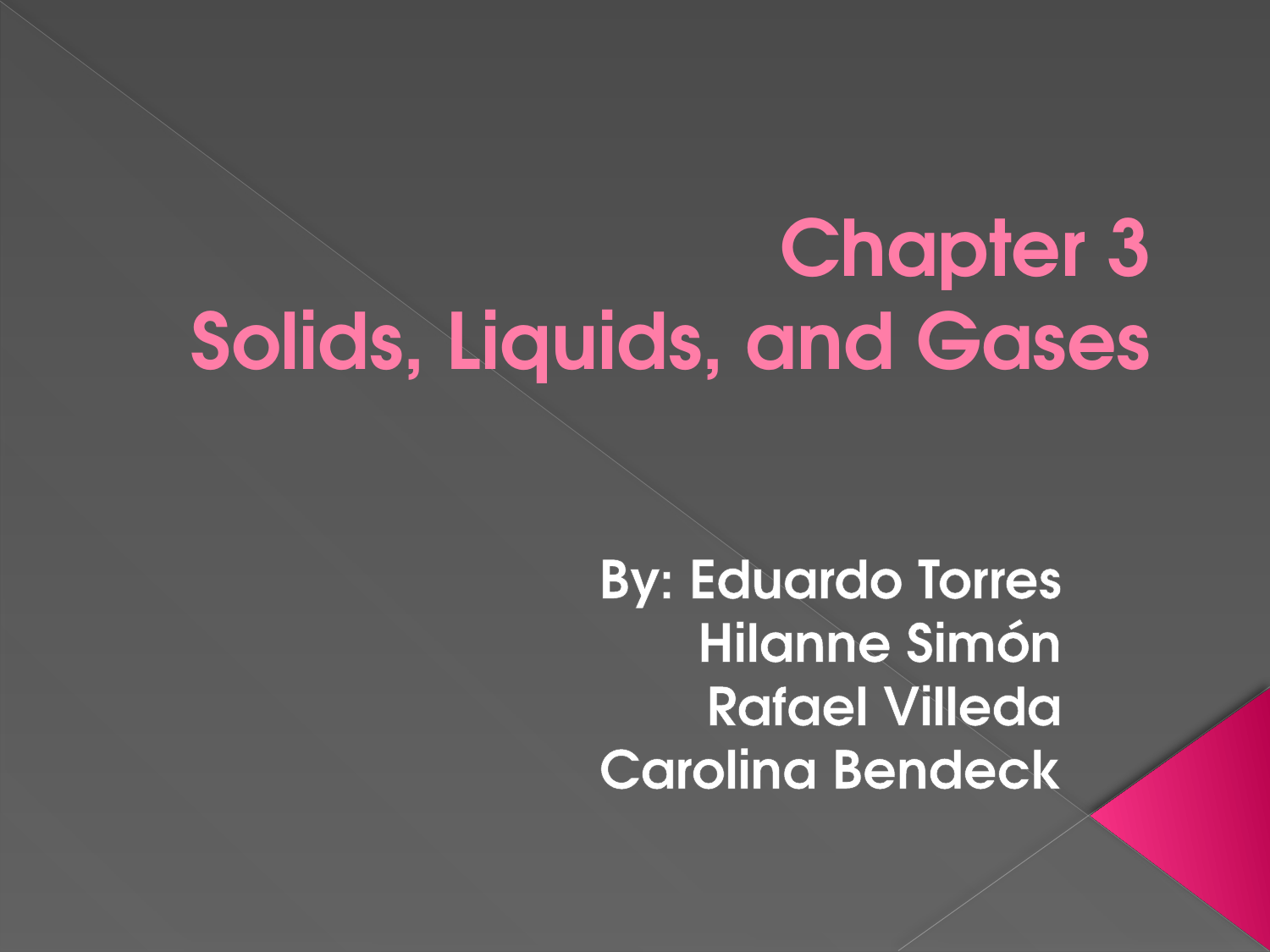

# Chapter 3 Solids, Liquids, and Gases
By: Eduardo Torres
Hilanne Simón
Rafael Villeda
Carolina Bendeck